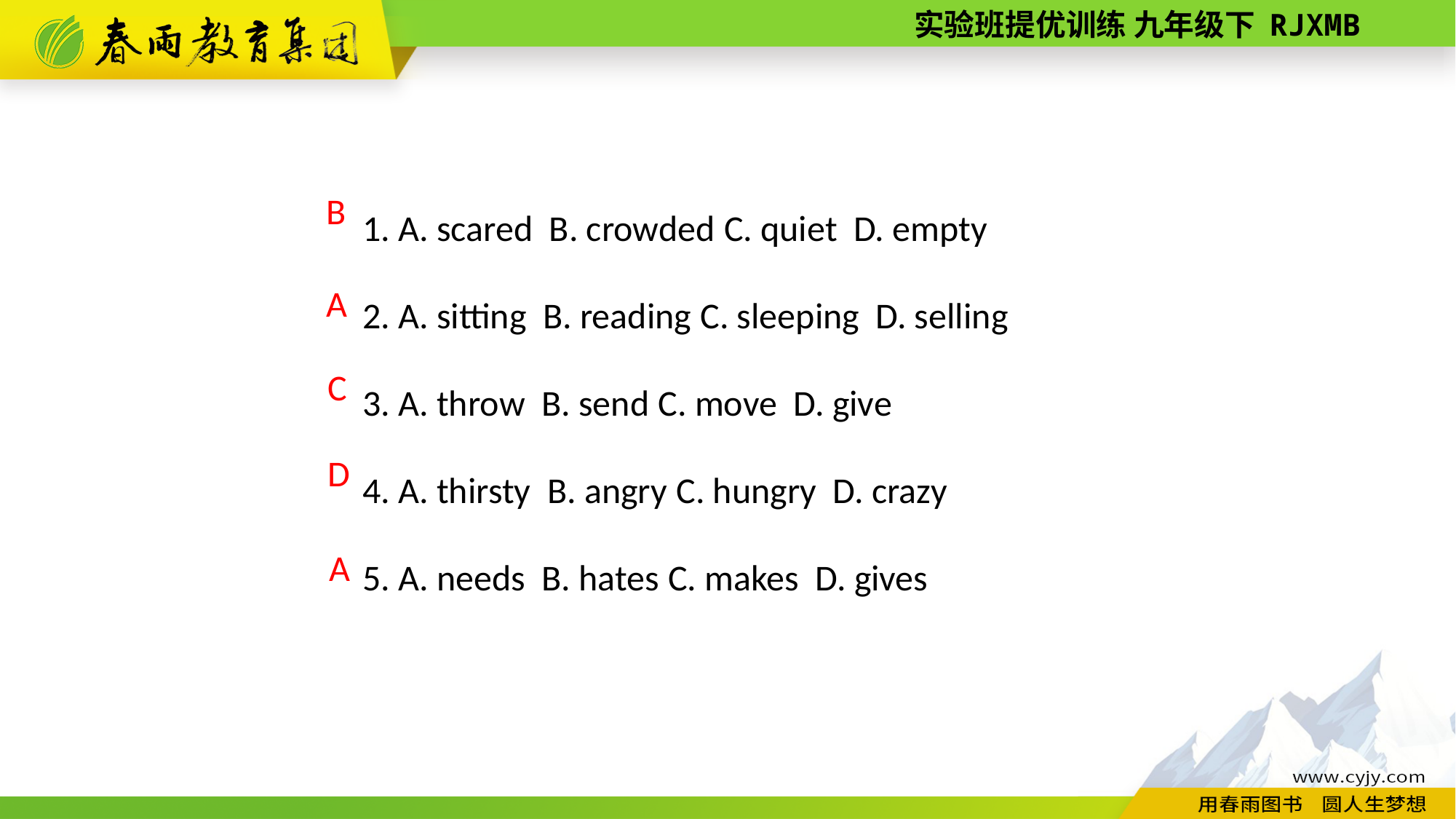

1. A. scared  B. crowded  C. quiet  D. empty
2. A. sitting  B. reading  C. sleeping  D. selling
3. A. throw  B. send  C. move  D. give
4. A. thirsty  B. angry  C. hungry  D. crazy
5. A. needs  B. hates  C. makes  D. gives
 B
 A
C
D
A